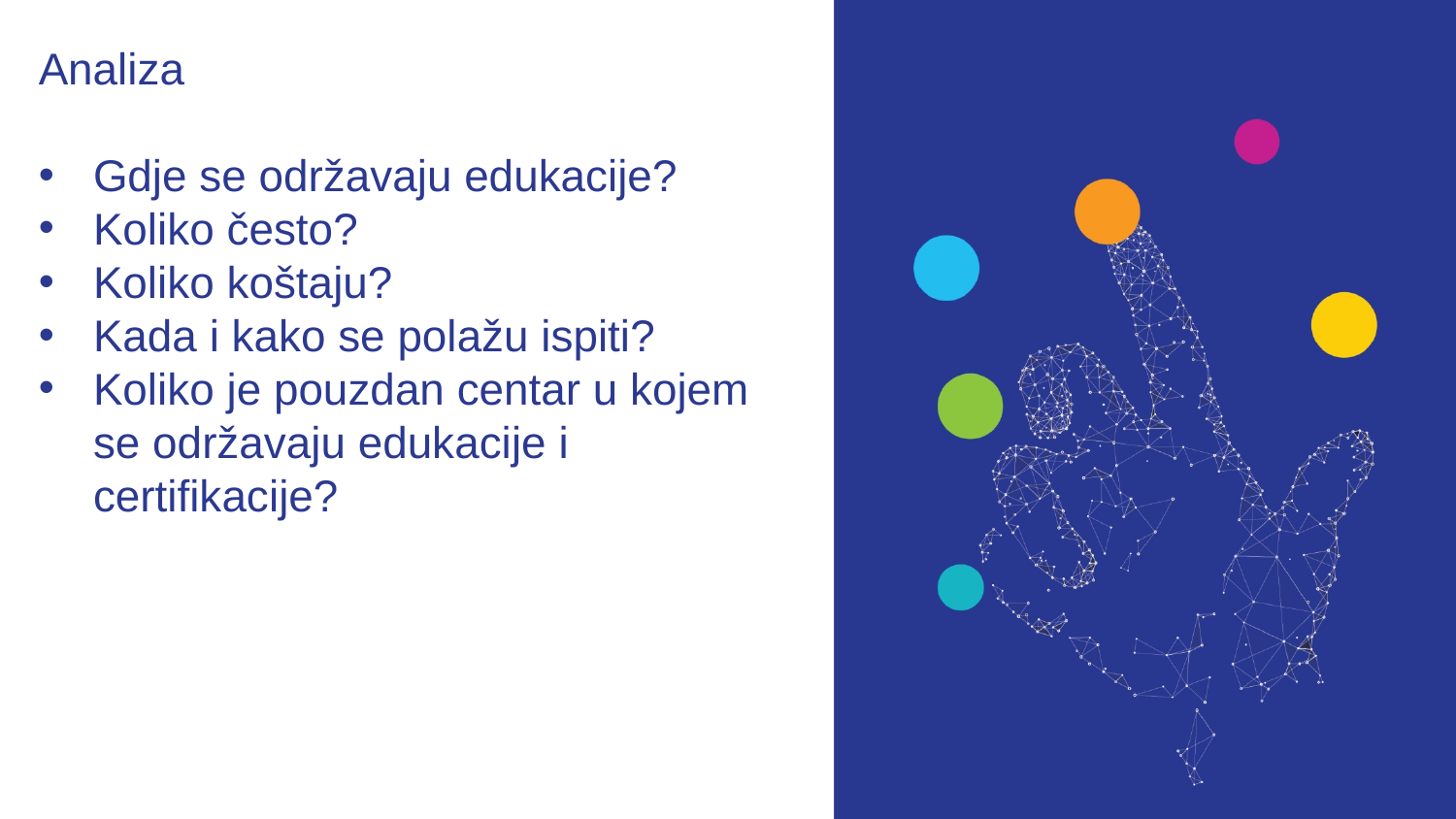

Analiza

Gdje se održavaju edukacije?
Koliko često?
Koliko koštaju?
Kada i kako se polažu ispiti?
Koliko je pouzdan centar u kojem se održavaju edukacije i certifikacije?